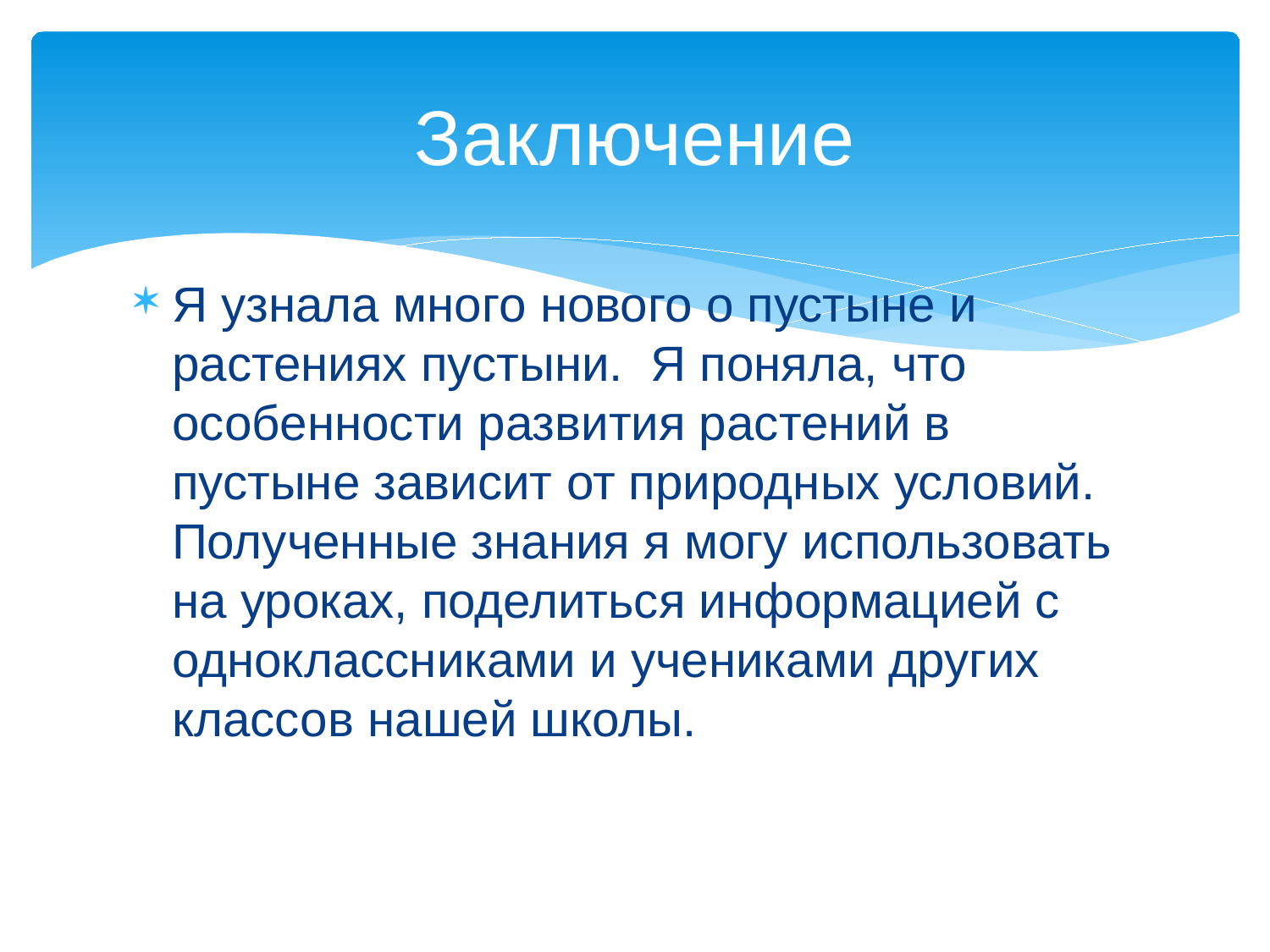

# Заключение
Я узнала много нового о пустыне и растениях пустыни.  Я поняла, что особенности развития растений в пустыне зависит от природных условий. Полученные знания я могу использовать на уроках, поделиться информацией с одноклассниками и учениками других классов нашей школы.